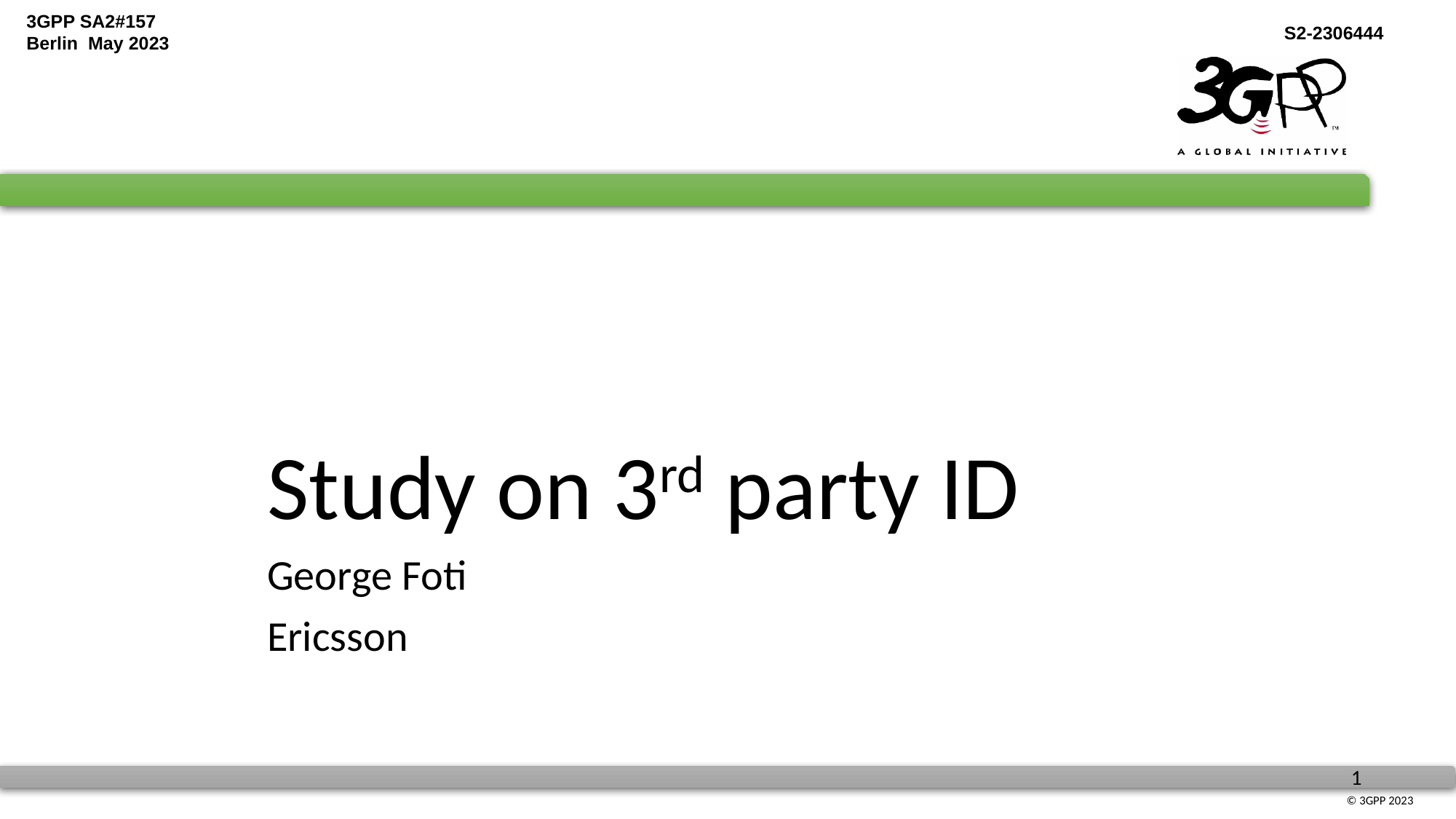

# Study on 3rd party ID
George Foti
Ericsson